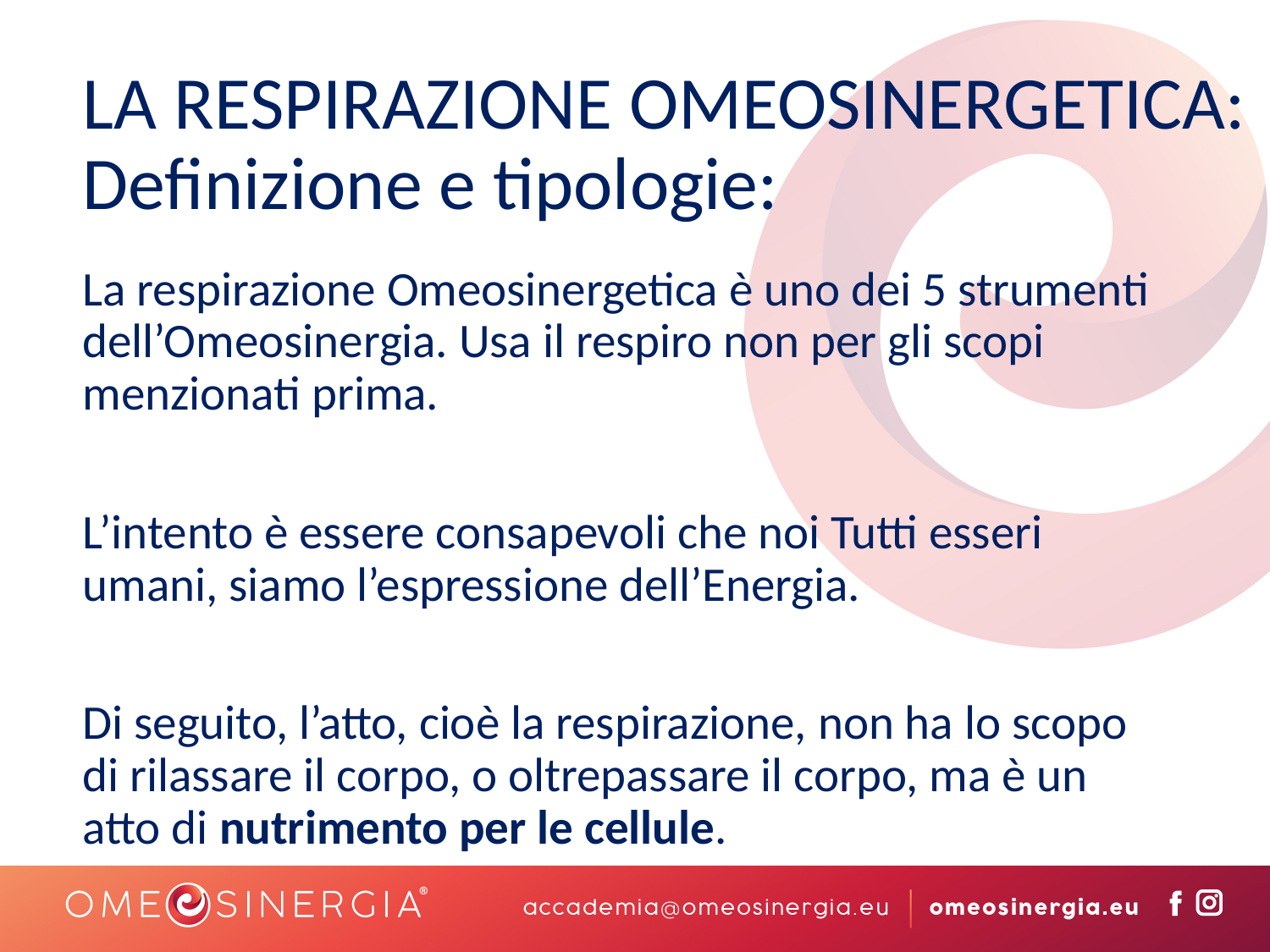

# LA RESPIRAZIONE OMEOSINERGETICA: Definizione e tipologie:
La respirazione Omeosinergetica è uno dei 5 strumenti dell’Omeosinergia. Usa il respiro non per gli scopi menzionati prima.

L’intento è essere consapevoli che noi Tutti esseri umani, siamo l’espressione dell’Energia.

Di seguito, l’atto, cioè la respirazione, non ha lo scopo di rilassare il corpo, o oltrepassare il corpo, ma è un atto di nutrimento per le cellule.